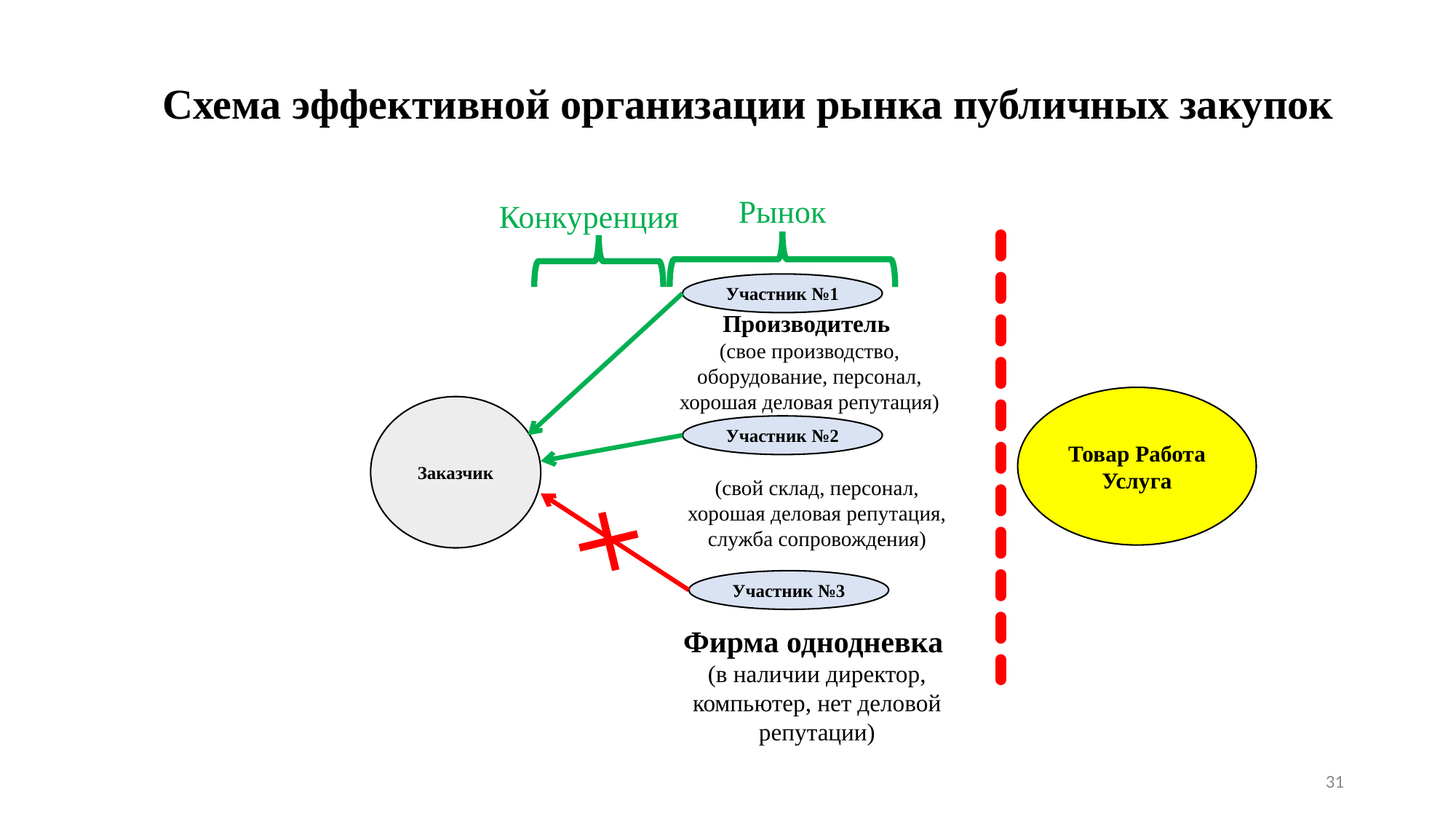

# Схема эффективной организации рынка публичных закупок

Рынок
Конкуренция

Участник №1
Производитель
(свое производство, оборудование, персонал, хорошая деловая репутация)
Участник №2
(свой склад, персонал, хорошая деловая репутация, служба сопровождения)
Участник №3
Фирма однодневка
(в наличии директор, компьютер, нет деловой репутации)
Товар Работа Услуга
Заказчик
31